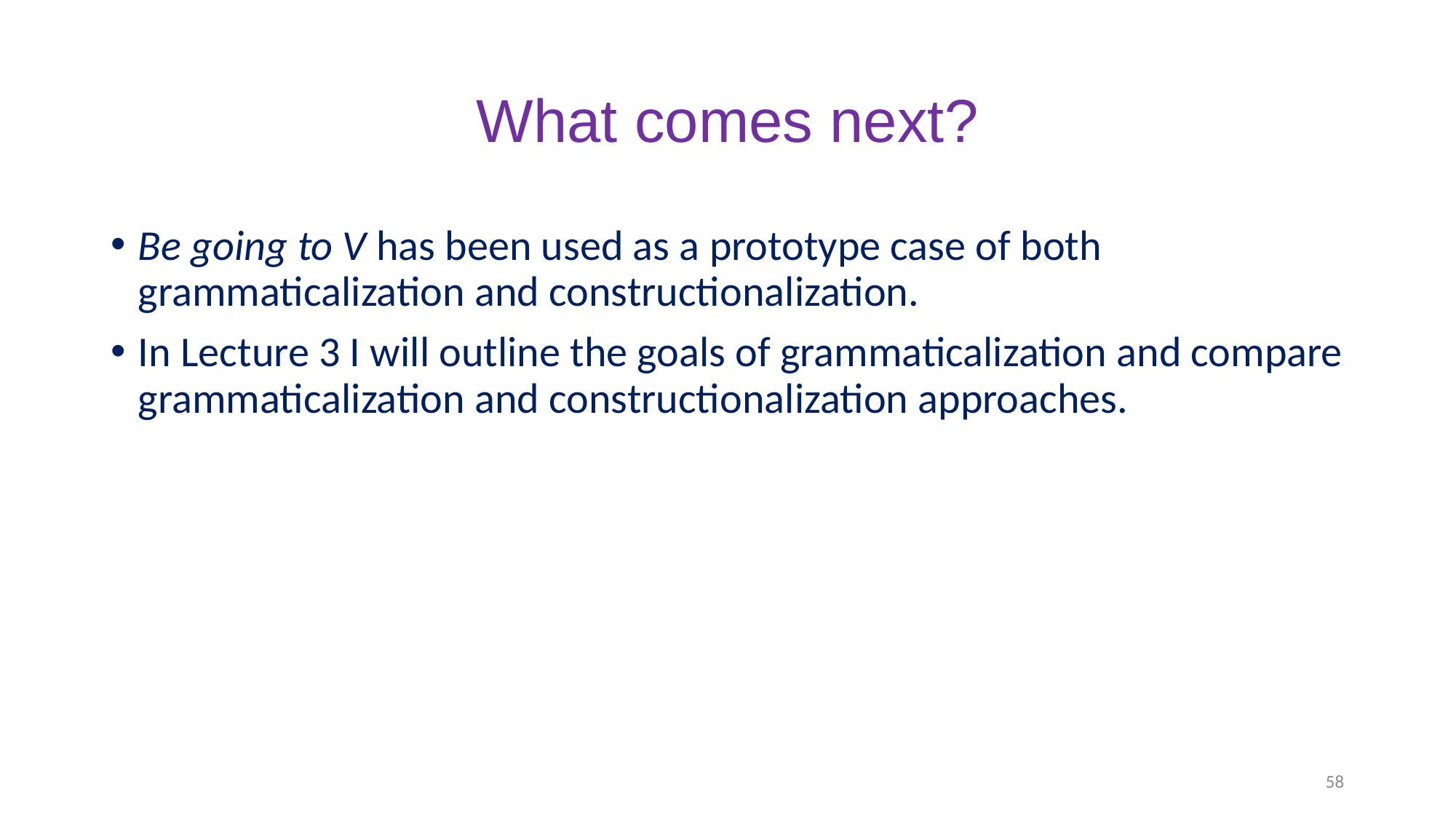

# What comes next?
Be going to V has been used as a prototype case of both grammaticalization and constructionalization.
In Lecture 3 I will outline the goals of grammaticalization and compare grammaticalization and constructionalization approaches.
58